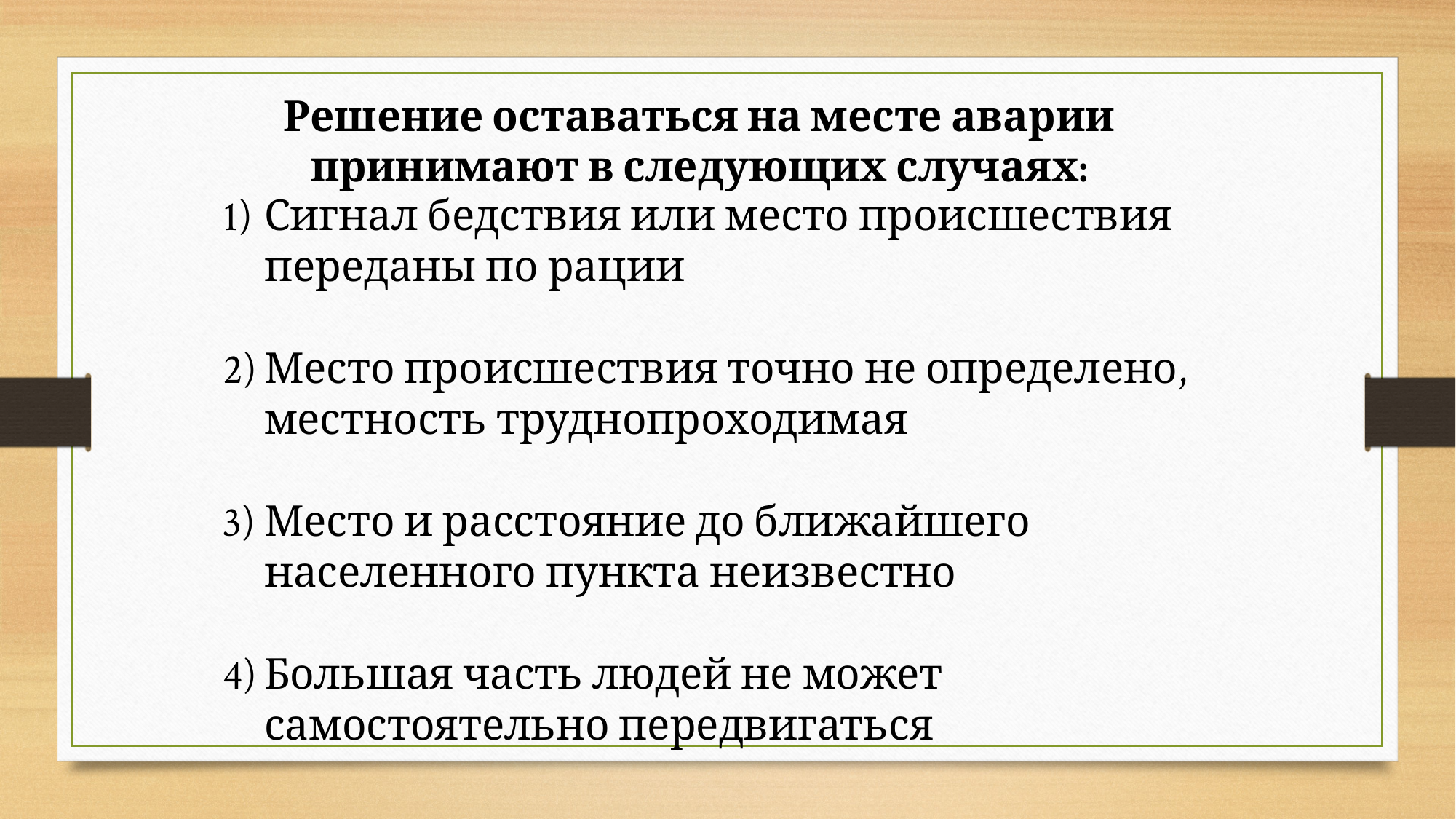

Решение оставаться на месте аварии принимают в следующих случаях:
Сигнал бедствия или место происшествия переданы по рации

Место происшествия точно не определено, местность труднопроходимая

Место и расстояние до ближайшего населенного пункта неизвестно

Большая часть людей не может самостоятельно передвигаться